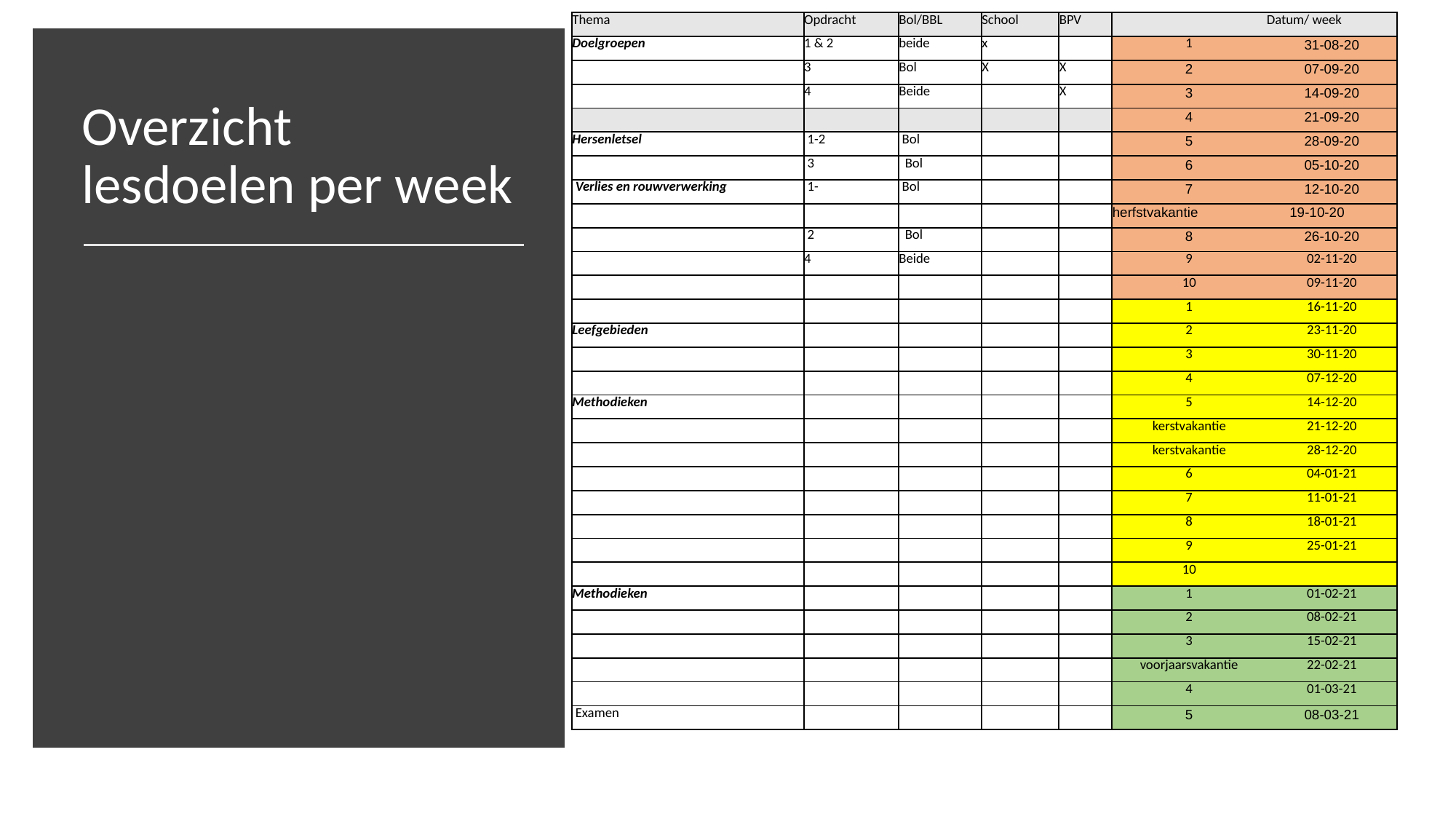

| Thema | Opdracht | Bol/BBL | School | BPV |  | Datum/ week |
| --- | --- | --- | --- | --- | --- | --- |
| Doelgroepen | 1 & 2 | beide | x |  | 1 | 31-08-20 |
|  | 3 | Bol | X | X | 2 | 07-09-20 |
|  | 4 | Beide |  | X | 3 | 14-09-20 |
|  |  |  |  |  | 4 | 21-09-20 |
| Hersenletsel | 1-2 | Bol |  |  | 5 | 28-09-20 |
|  | 3 | Bol |  |  | 6 | 05-10-20 |
| Verlies en rouwverwerking | 1- | Bol |  |  | 7 | 12-10-20 |
|  |  |  |  |  | herfstvakantie | 19-10-20 |
|  | 2 | Bol |  |  | 8 | 26-10-20 |
|  | 4 | Beide |  |  | 9 | 02-11-20 |
|  |  |  |  |  | 10 | 09-11-20 |
|  |  |  |  |  | 1 | 16-11-20 |
| Leefgebieden |  |  |  |  | 2 | 23-11-20 |
|  |  |  |  |  | 3 | 30-11-20 |
|  |  |  |  |  | 4 | 07-12-20 |
| Methodieken |  |  |  |  | 5 | 14-12-20 |
|  |  |  |  |  | kerstvakantie | 21-12-20 |
|  |  |  |  |  | kerstvakantie | 28-12-20 |
|  |  |  |  |  | 6 | 04-01-21 |
|  |  |  |  |  | 7 | 11-01-21 |
|  |  |  |  |  | 8 | 18-01-21 |
|  |  |  |  |  | 9 | 25-01-21 |
|  |  |  |  |  | 10 |  |
| Methodieken |  |  |  |  | 1 | 01-02-21 |
|  |  |  |  |  | 2 | 08-02-21 |
|  |  |  |  |  | 3 | 15-02-21 |
|  |  |  |  |  | voorjaarsvakantie | 22-02-21 |
|  |  |  |  |  | 4 | 01-03-21 |
| Examen |  |  |  |  | 5 | 08-03-21 |

# Overzicht lesdoelen per week